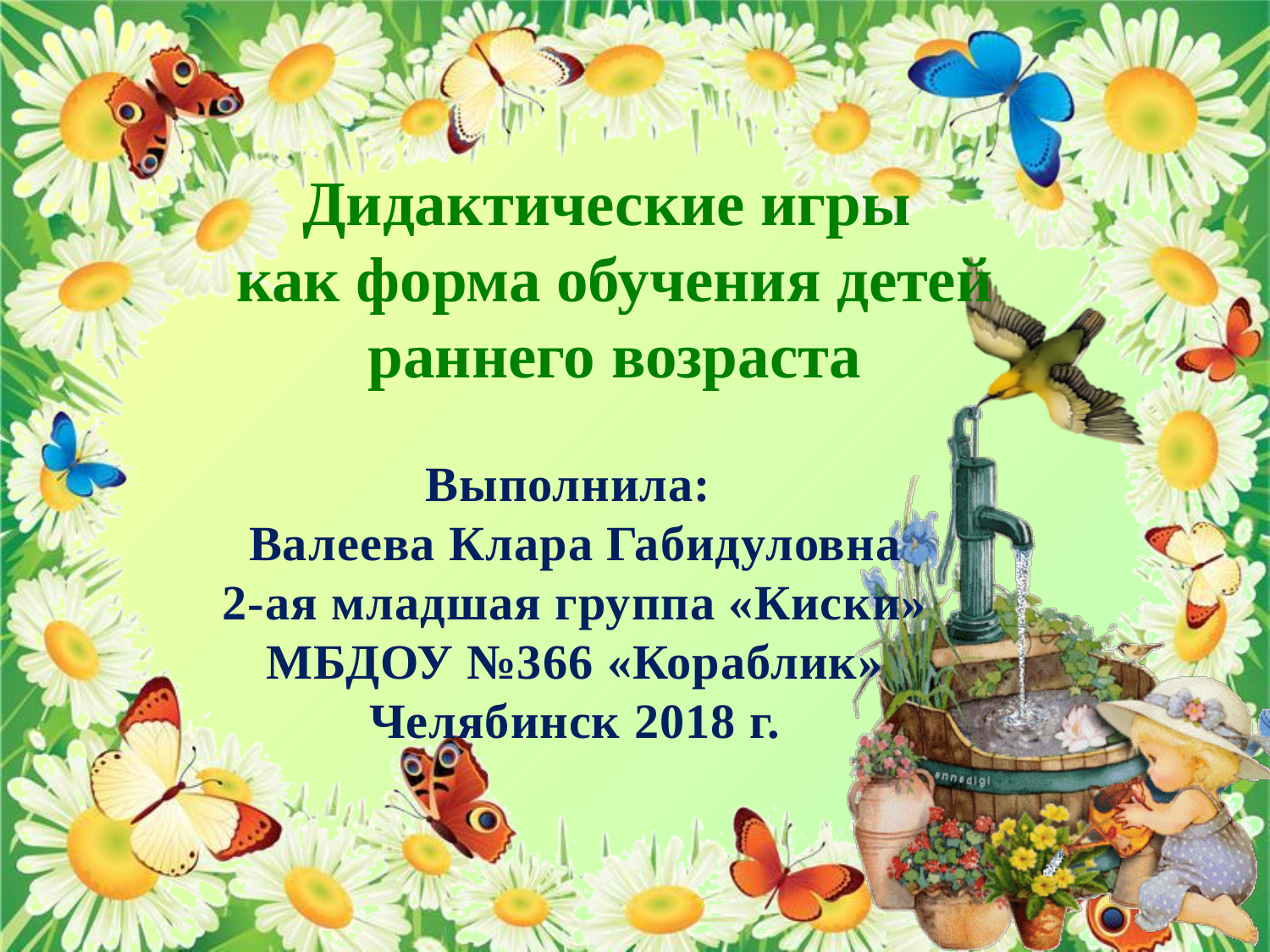

Дидактические игры
как форма обучения детей раннего возраста
Выполнила:
Валеева Клара Габидуловна
2-ая младшая группа «Киски»
МБДОУ №366 «Кораблик»
Челябинск 2018 г.